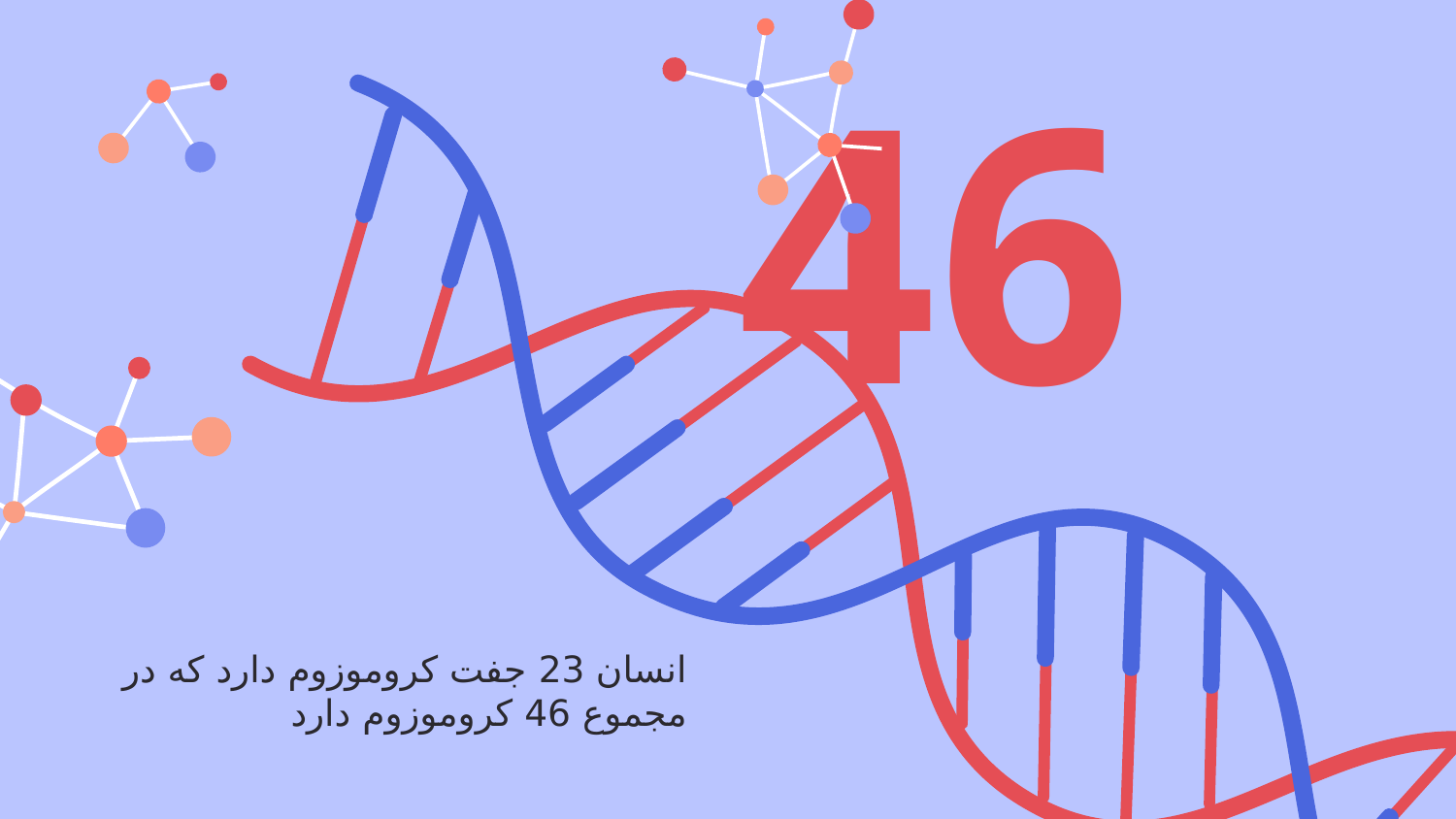

# 46

انسان 23 جفت کروموزوم دارد که در مجموع 46 کروموزوم دارد